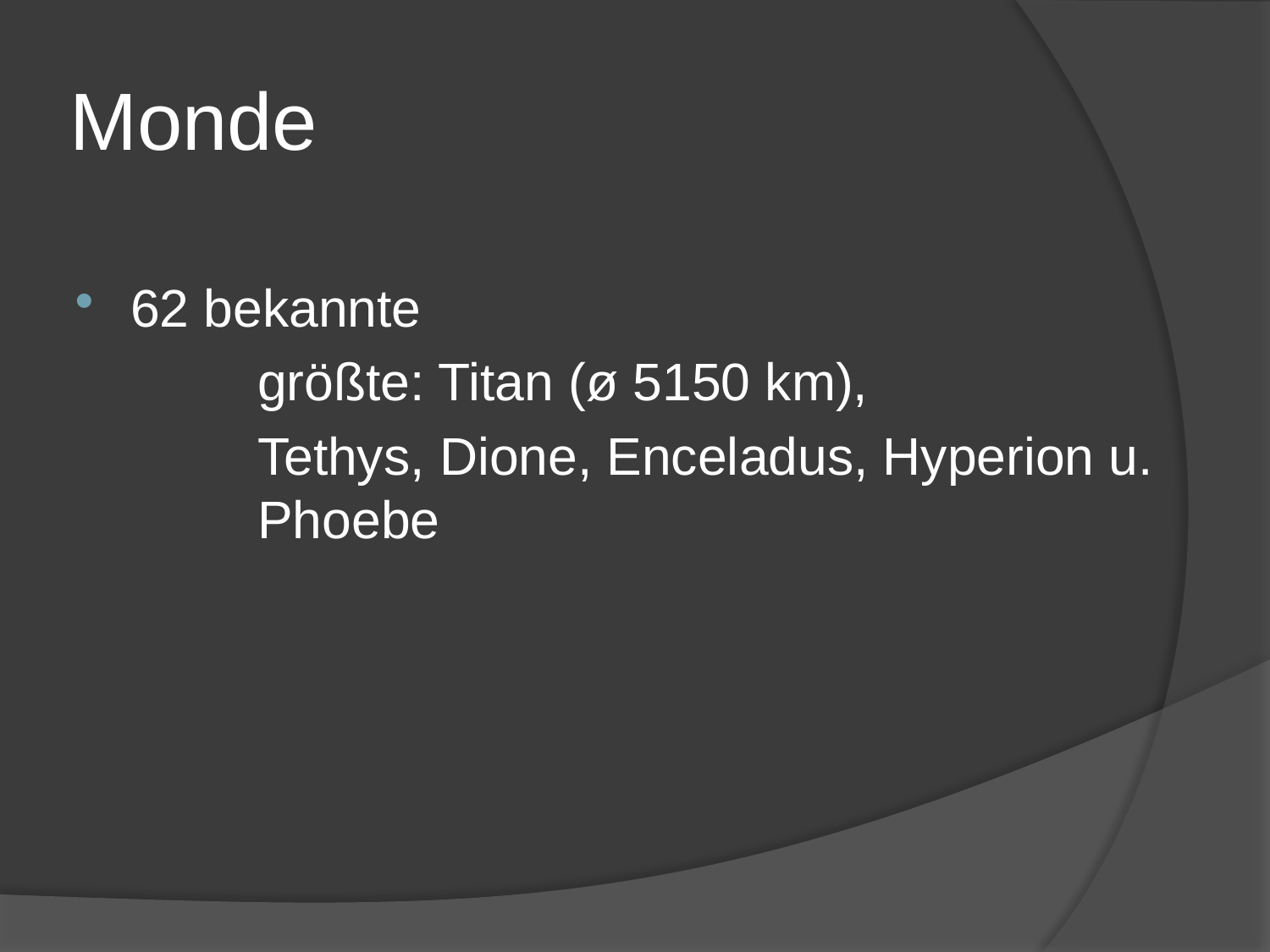

# Monde
62 bekannte
		größte: Titan (ø 5150 km),
    	Tethys, Dione, Enceladus, Hyperion u. 	Phoebe